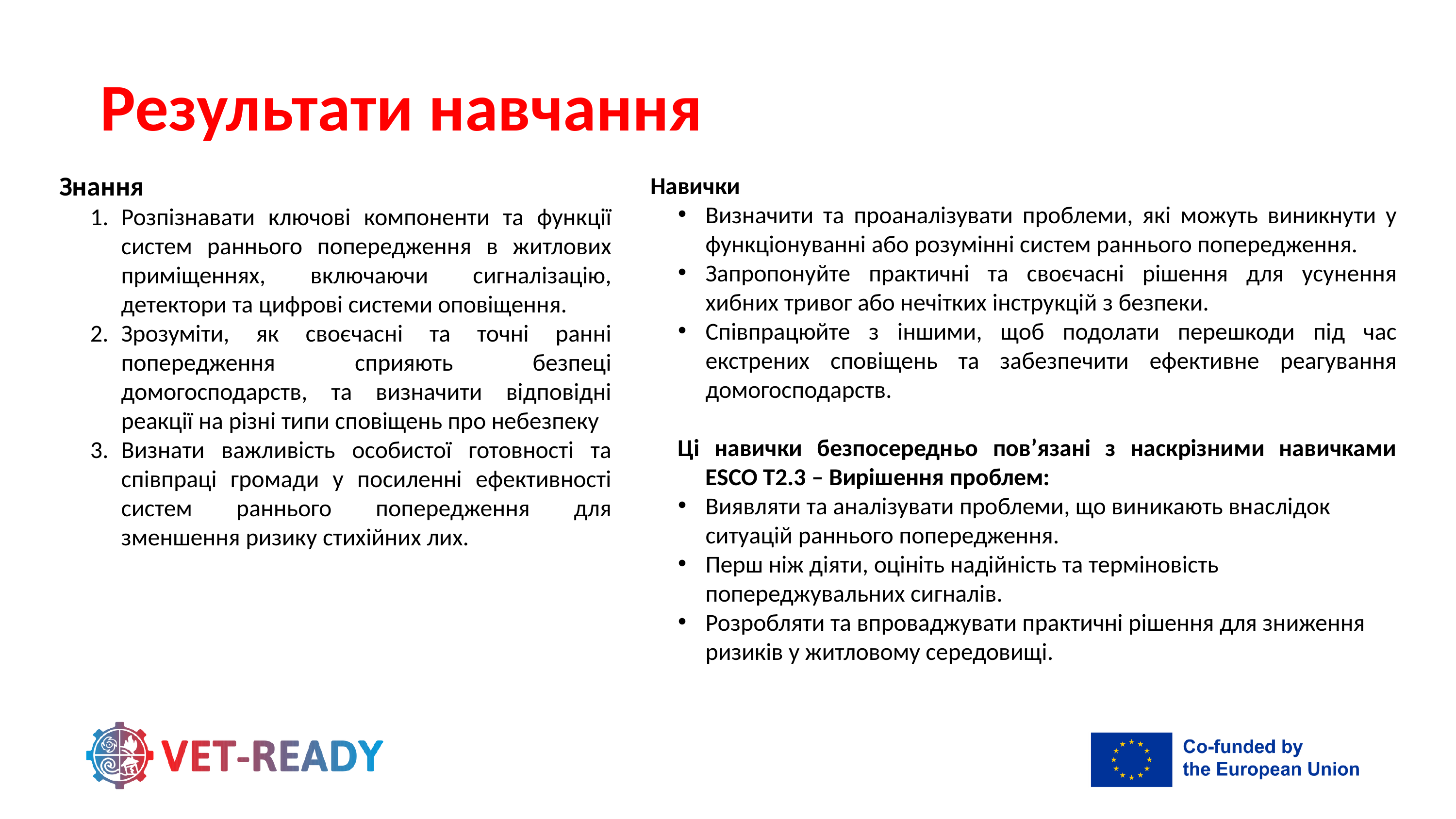

Результати навчання
Знання
Розпізнавати ключові компоненти та функції систем раннього попередження в житлових приміщеннях, включаючи сигналізацію, детектори та цифрові системи оповіщення.
Зрозуміти, як своєчасні та точні ранні попередження сприяють безпеці домогосподарств, та визначити відповідні реакції на різні типи сповіщень про небезпеку
Визнати важливість особистої готовності та співпраці громади у посиленні ефективності систем раннього попередження для зменшення ризику стихійних лих.
Навички
Визначити та проаналізувати проблеми, які можуть виникнути у функціонуванні або розумінні систем раннього попередження.
Запропонуйте практичні та своєчасні рішення для усунення хибних тривог або нечітких інструкцій з безпеки.
Співпрацюйте з іншими, щоб подолати перешкоди під час екстрених сповіщень та забезпечити ефективне реагування домогосподарств.

Ці навички безпосередньо пов’язані з наскрізними навичками ESCO T2.3 – Вирішення проблем:
Виявляти та аналізувати проблеми, що виникають внаслідок ситуацій раннього попередження.
Перш ніж діяти, оцініть надійність та терміновість попереджувальних сигналів.
Розробляти та впроваджувати практичні рішення для зниження ризиків у житловому середовищі.